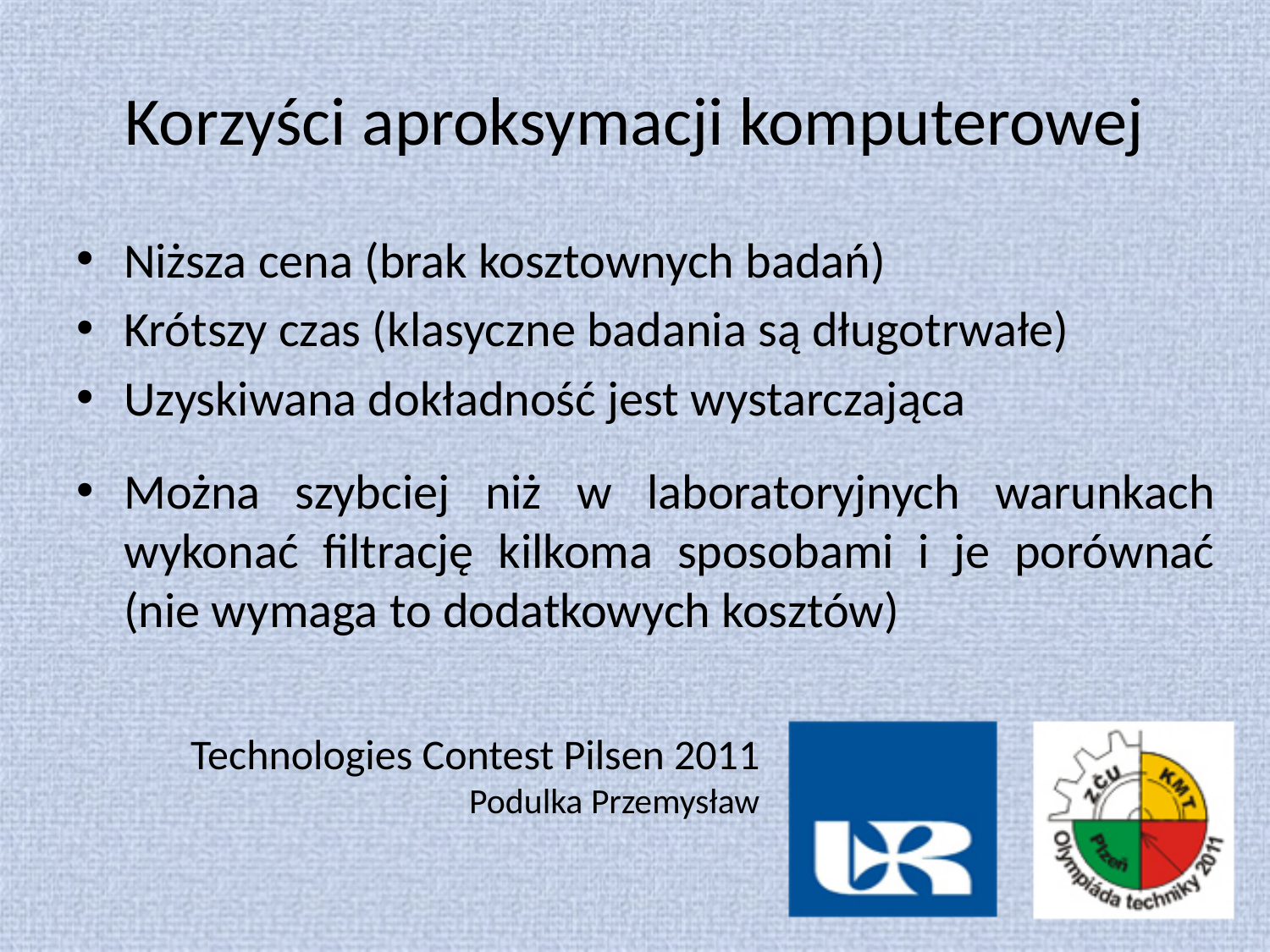

# Korzyści aproksymacji komputerowej
Niższa cena (brak kosztownych badań)
Krótszy czas (klasyczne badania są długotrwałe)
Uzyskiwana dokładność jest wystarczająca

Można szybciej niż w laboratoryjnych warunkach wykonać filtrację kilkoma sposobami i je porównać (nie wymaga to dodatkowych kosztów)

Technologies Contest Pilsen 2011
Podulka Przemysław